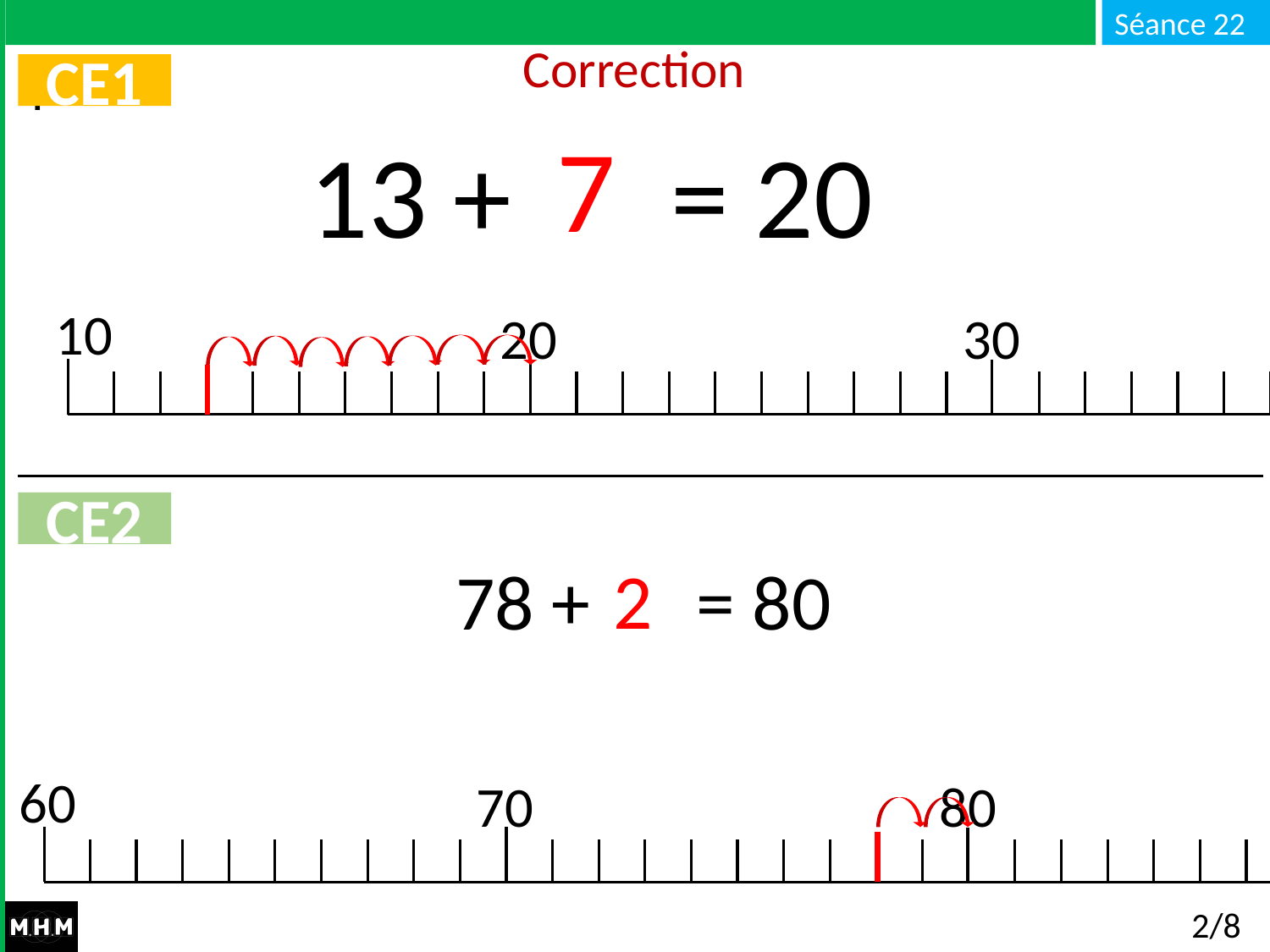

Correction
CE1
7
 13 + …  = 20
10
30
20

CE2
2
 78 + …  = 80
60
80
70

2/8